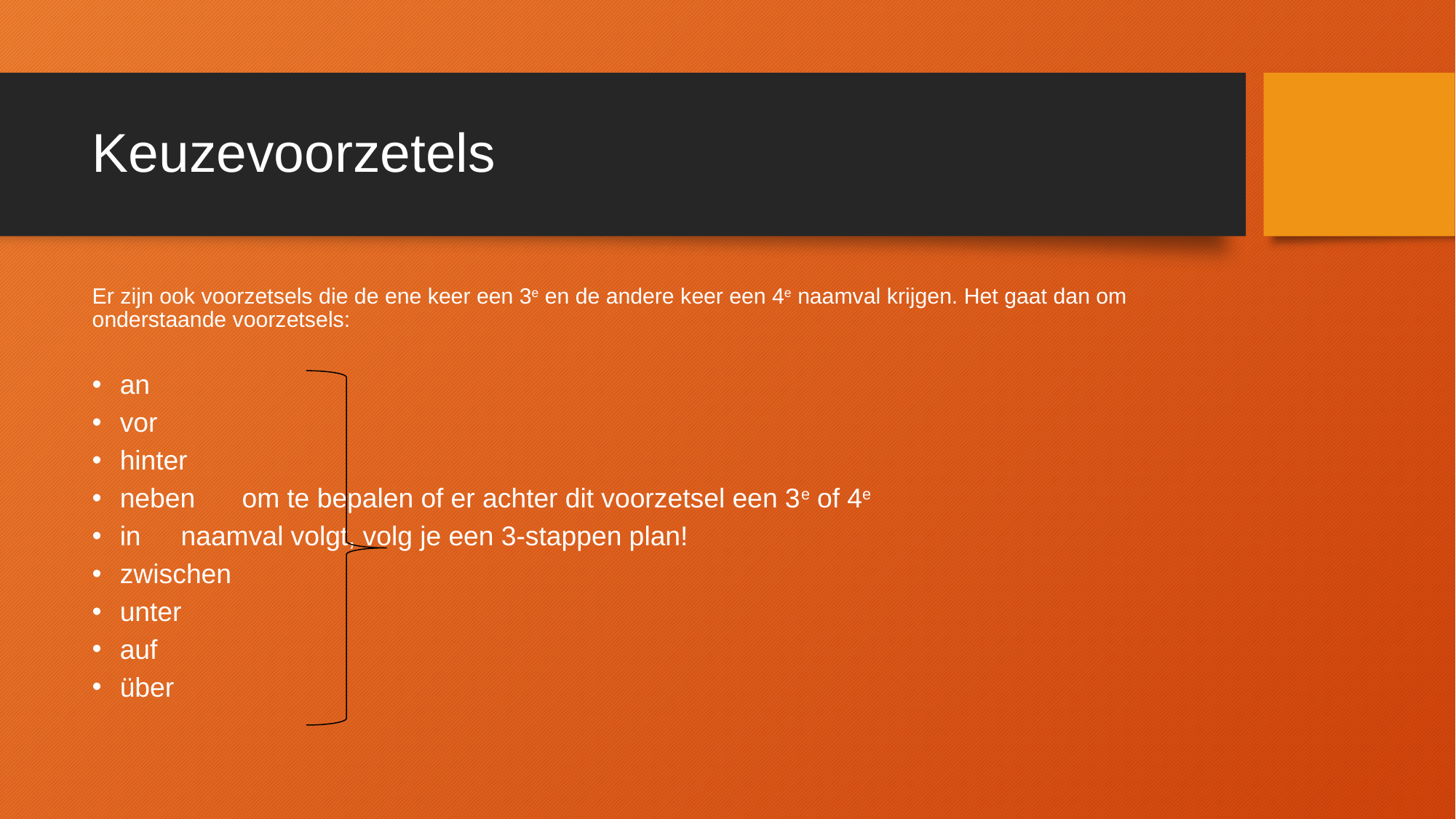

# Keuzevoorzetels
Er zijn ook voorzetsels die de ene keer een 3e en de andere keer een 4e naamval krijgen. Het gaat dan om onderstaande voorzetsels:

an
vor
hinter
neben			om te bepalen of er achter dit voorzetsel een 3e of 4e
in				naamval volgt, volg je een 3-stappen plan!
zwischen
unter
auf
über